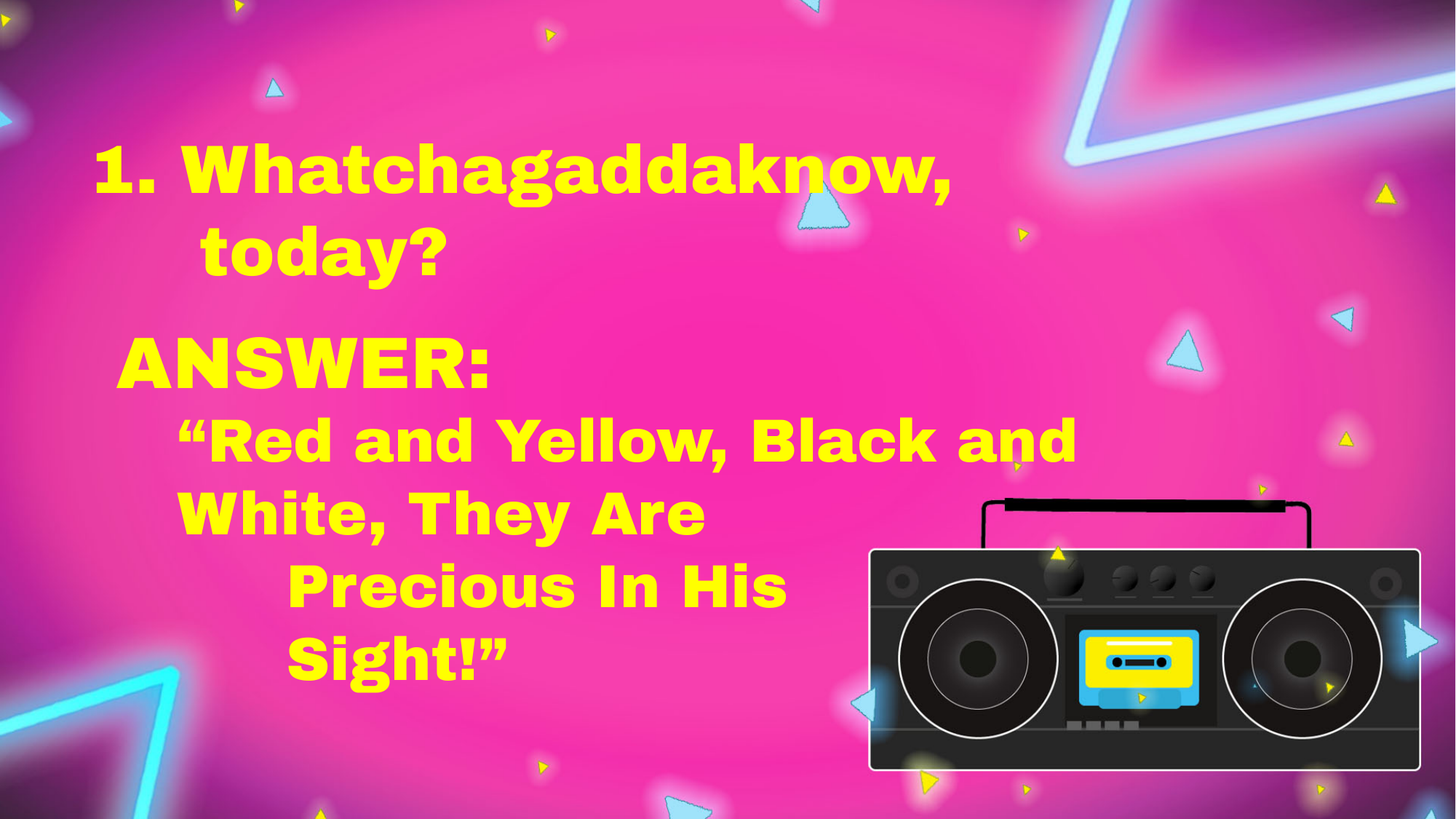

1. Whatchagaddaknow,
	today?
ANSWER:
“Red and Yellow, Black and 	White, They Are
	Precious In His
	Sight!”